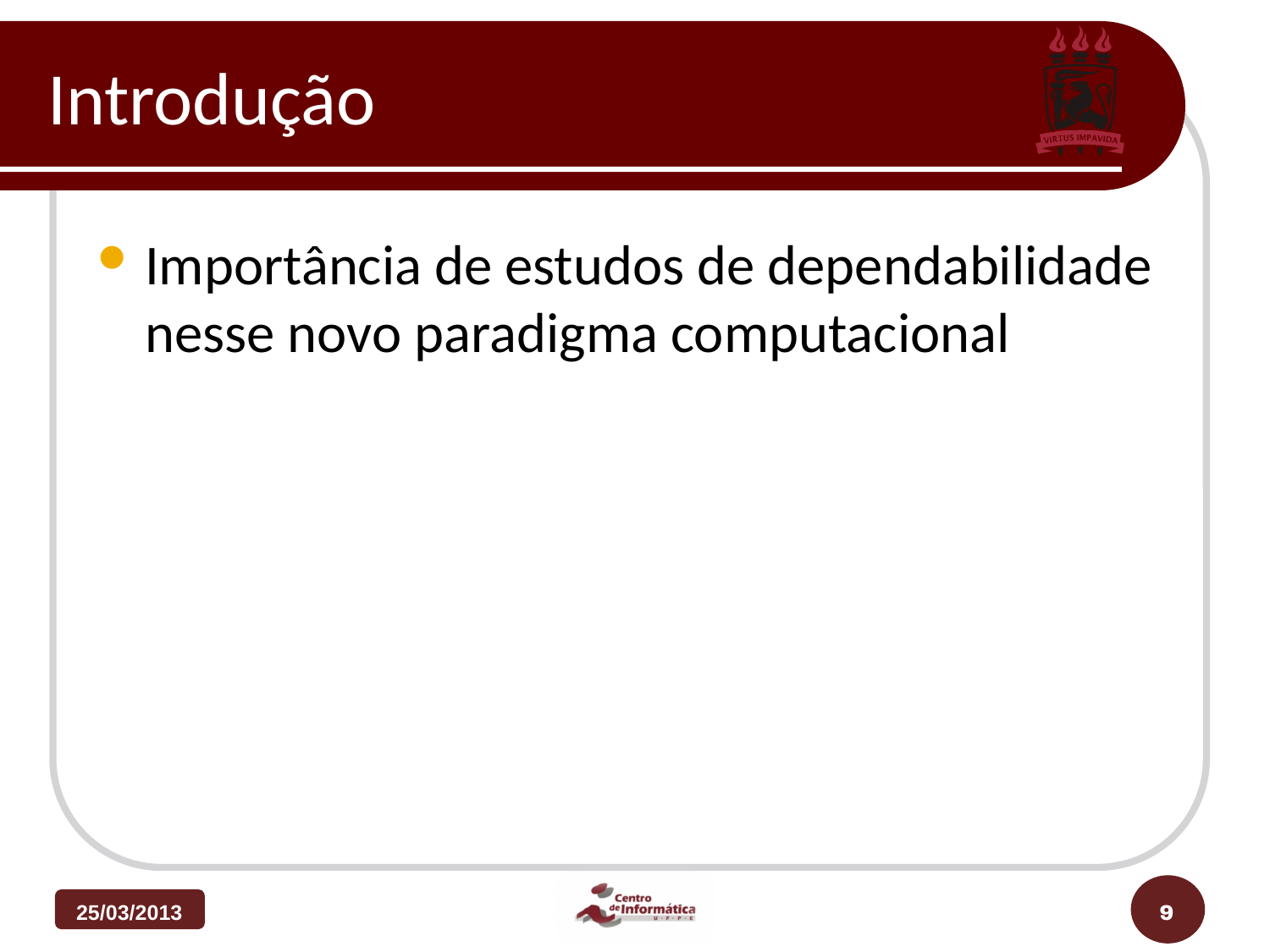

# Introdução
Importância de estudos de dependabilidade nesse novo paradigma computacional
25/03/2013
9